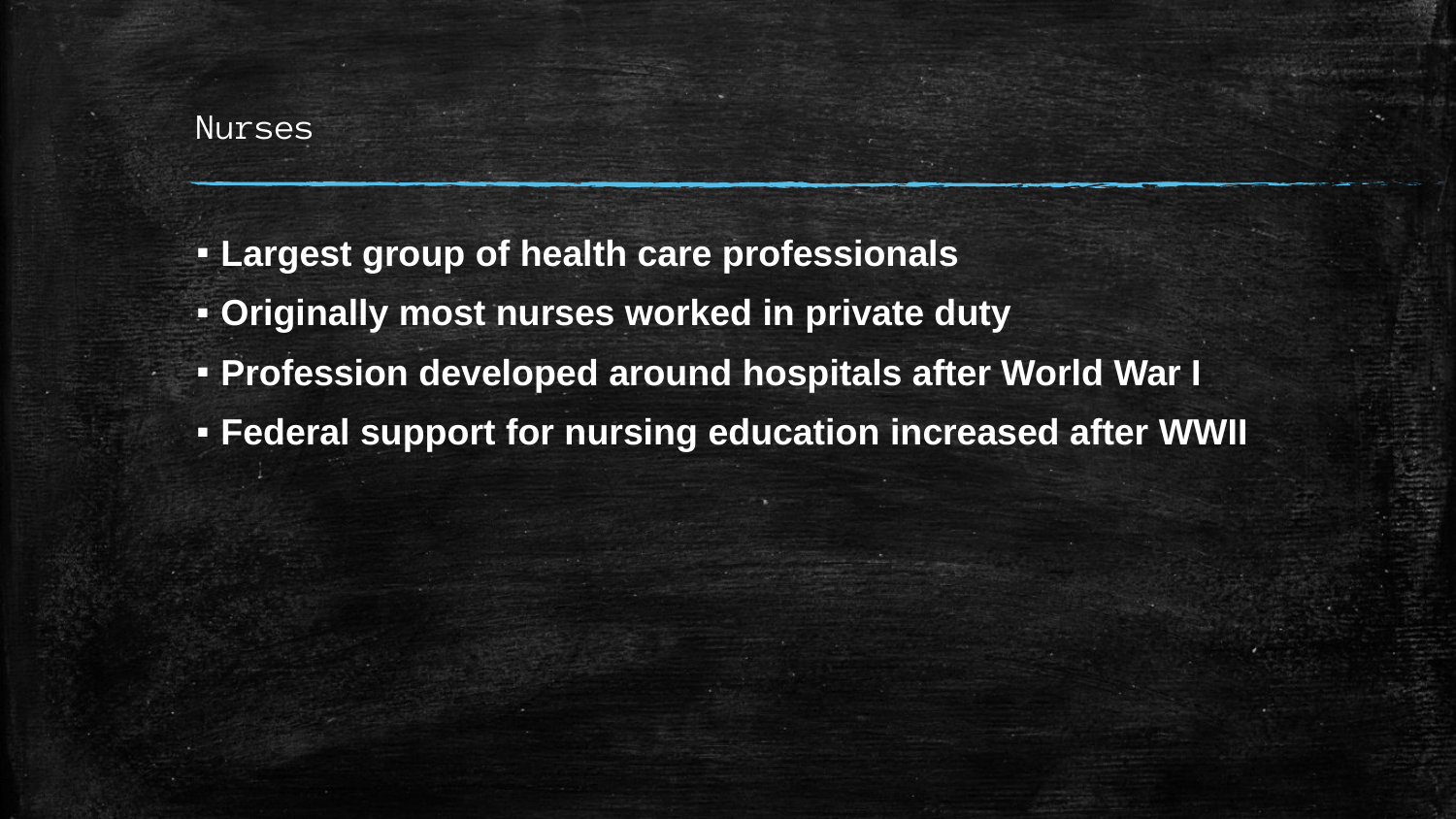

# Nurses
Largest group of health care professionals
Originally most nurses worked in private duty
Profession developed around hospitals after World War I
Federal support for nursing education increased after WWII